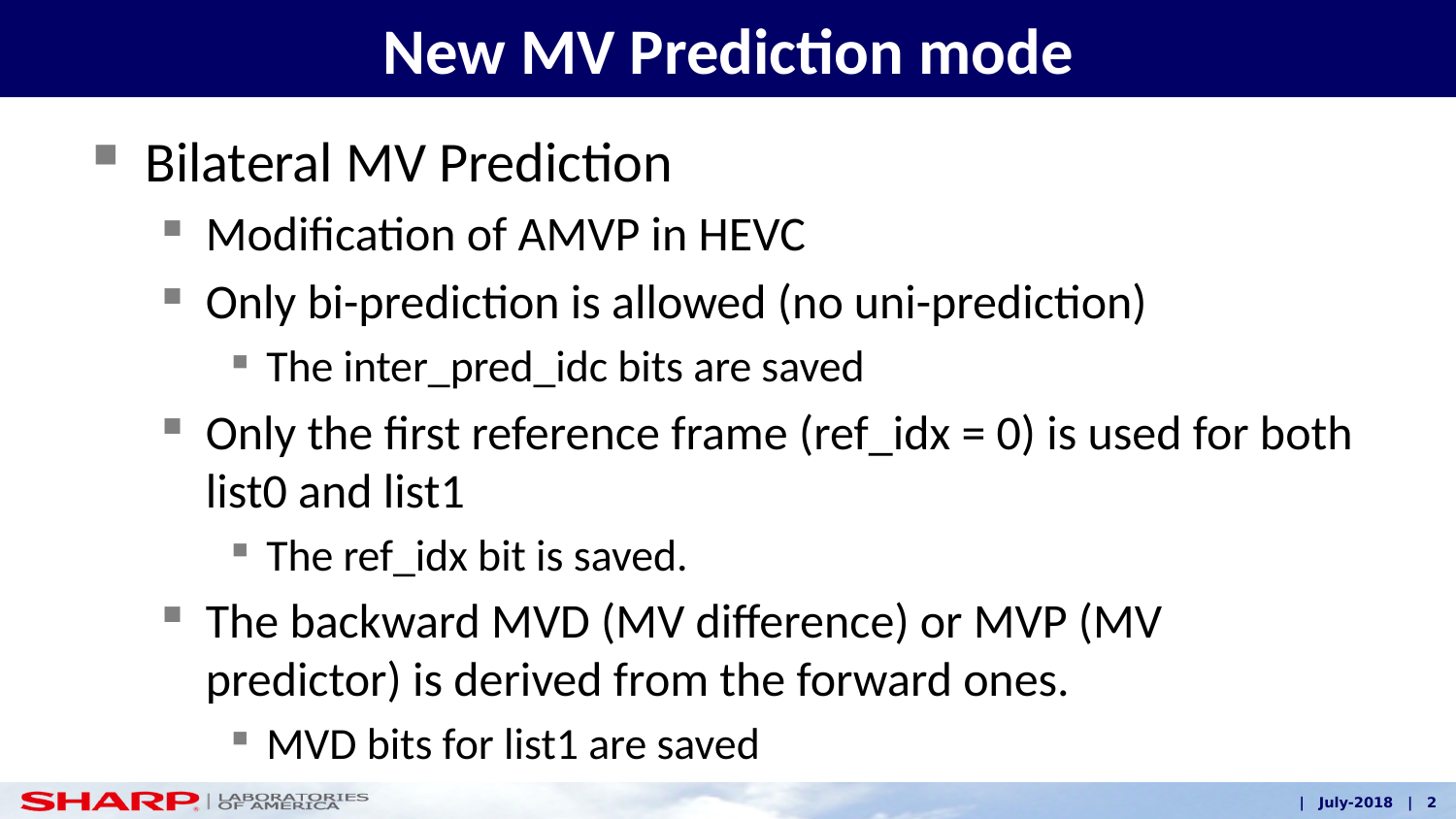

# New MV Prediction mode
Bilateral MV Prediction
Modification of AMVP in HEVC
Only bi-prediction is allowed (no uni-prediction)
The inter_pred_idc bits are saved
Only the first reference frame (ref_idx = 0) is used for both list0 and list1
The ref_idx bit is saved.
The backward MVD (MV difference) or MVP (MV predictor) is derived from the forward ones.
MVD bits for list1 are saved